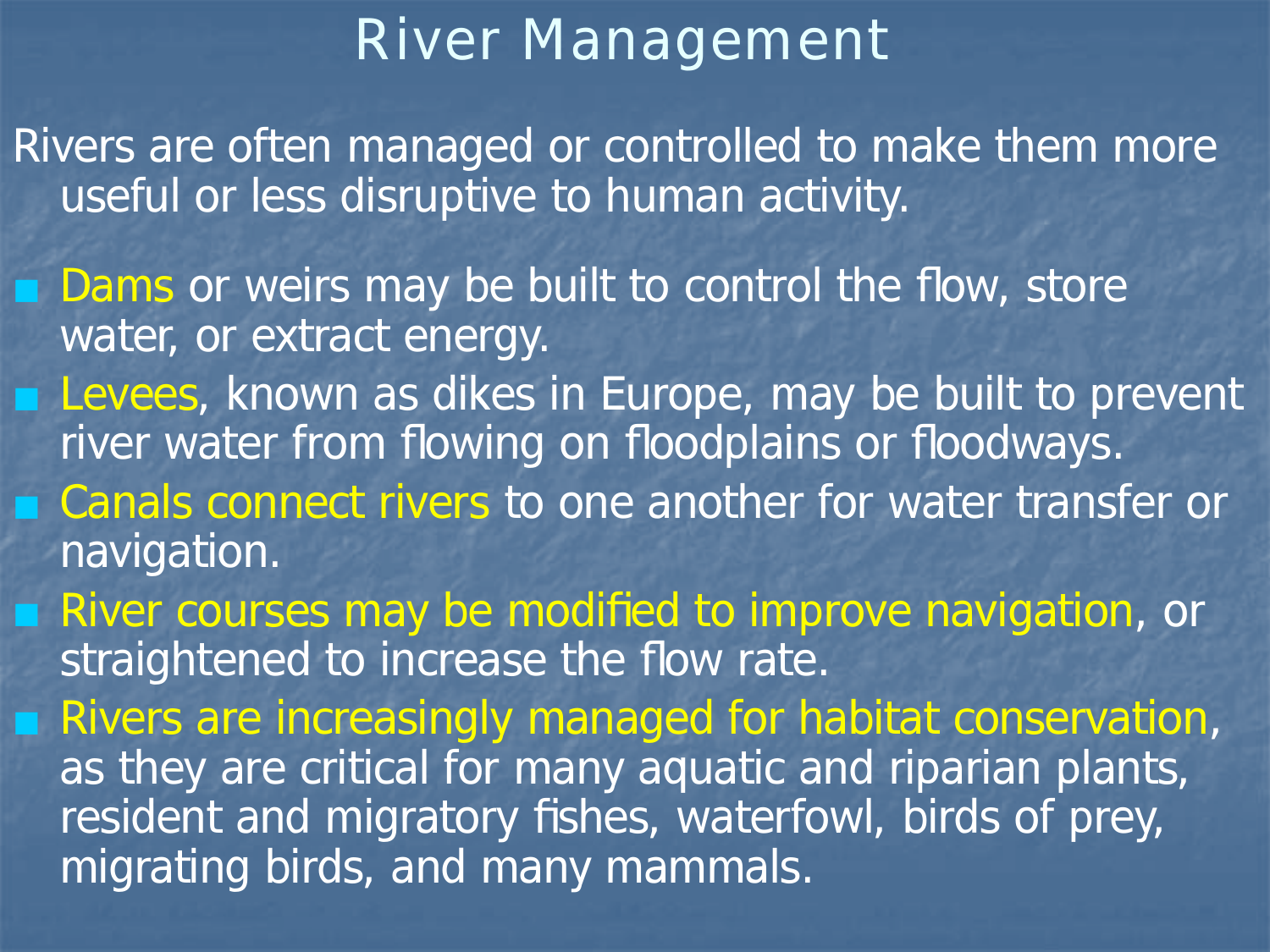

River Management
Rivers are often managed or controlled to make them more useful or less disruptive to human activity.

Dams or weirs may be built to control the flow, store water, or extract energy.
Levees, known as dikes in Europe, may be built to prevent river water from flowing on floodplains or floodways.
Canals connect rivers to one another for water transfer or navigation.
River courses may be modified to improve navigation, or straightened to increase the flow rate.
Rivers are increasingly managed for habitat conservation, as they are critical for many aquatic and riparian plants, resident and migratory fishes, waterfowl, birds of prey, migrating birds, and many mammals.